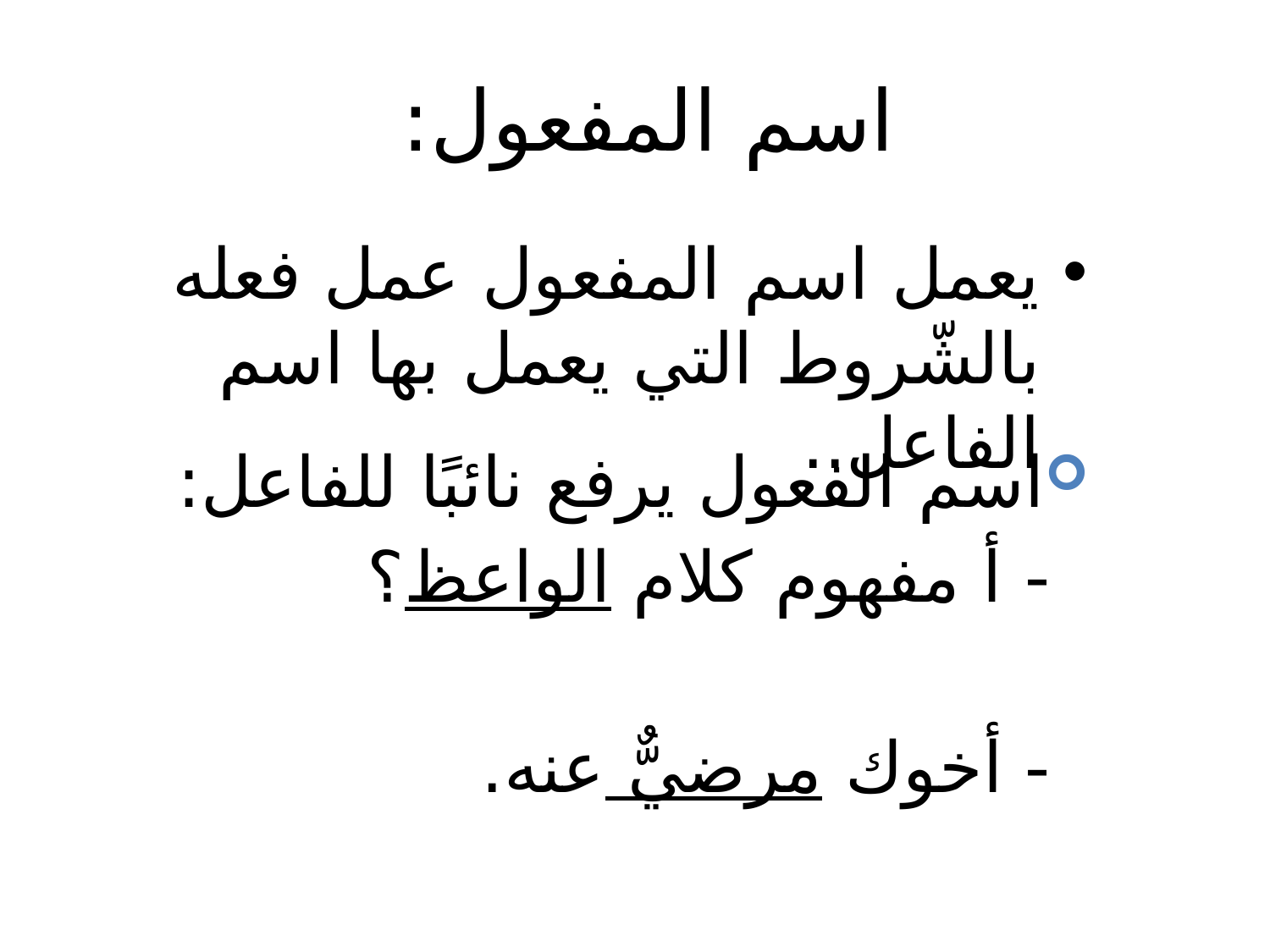

# اسم المفعول:
يعمل اسم المفعول عمل فعله بالشّروط التي يعمل بها اسم الفاعل..
اسم الفعول يرفع نائبًا للفاعل:
 		- أ مفهوم كلام الواعظ؟

		- أخوك مرضيٌّ عنه.